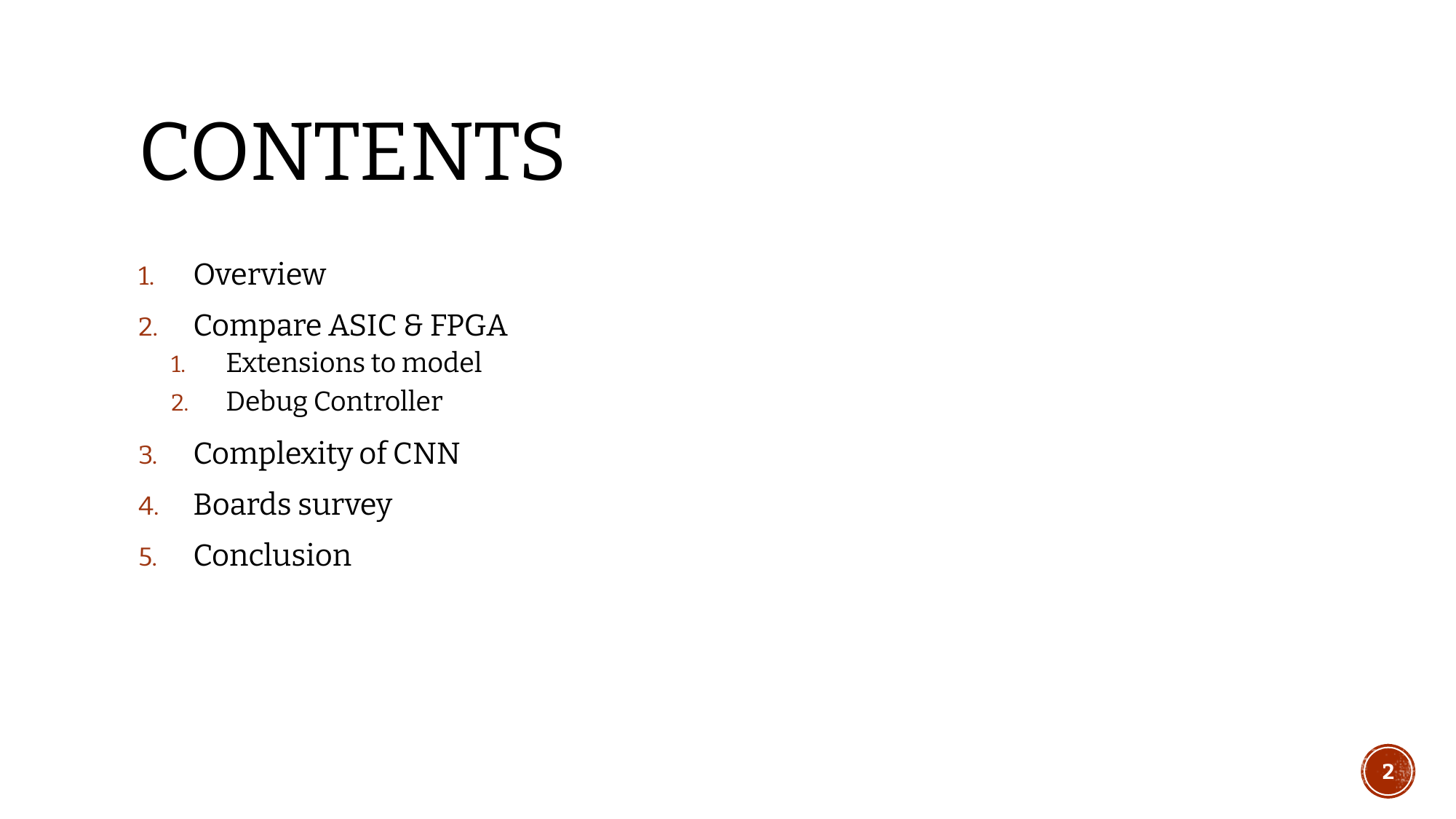

# contents
Overview
Compare ASIC & FPGA
Extensions to model
Debug Controller
Complexity of CNN
Boards survey
Conclusion

2